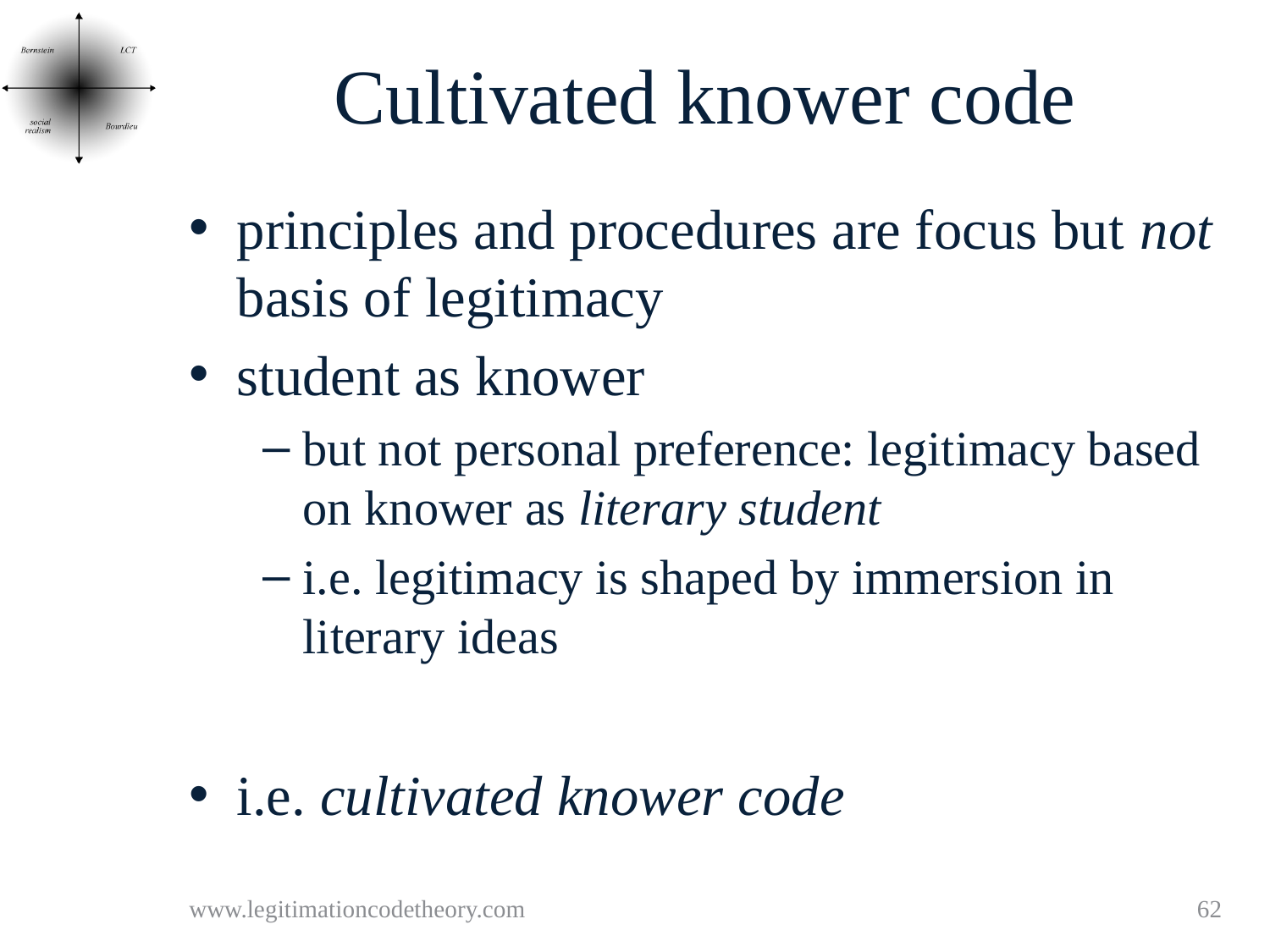

# Cultivated knower code

principles and procedures are focus but not basis of legitimacy
student as knower
but not personal preference: legitimacy based on knower as literary student
i.e. legitimacy is shaped by immersion in literary ideas

i.e. cultivated knower code

www.legitimationcodetheory.com
62